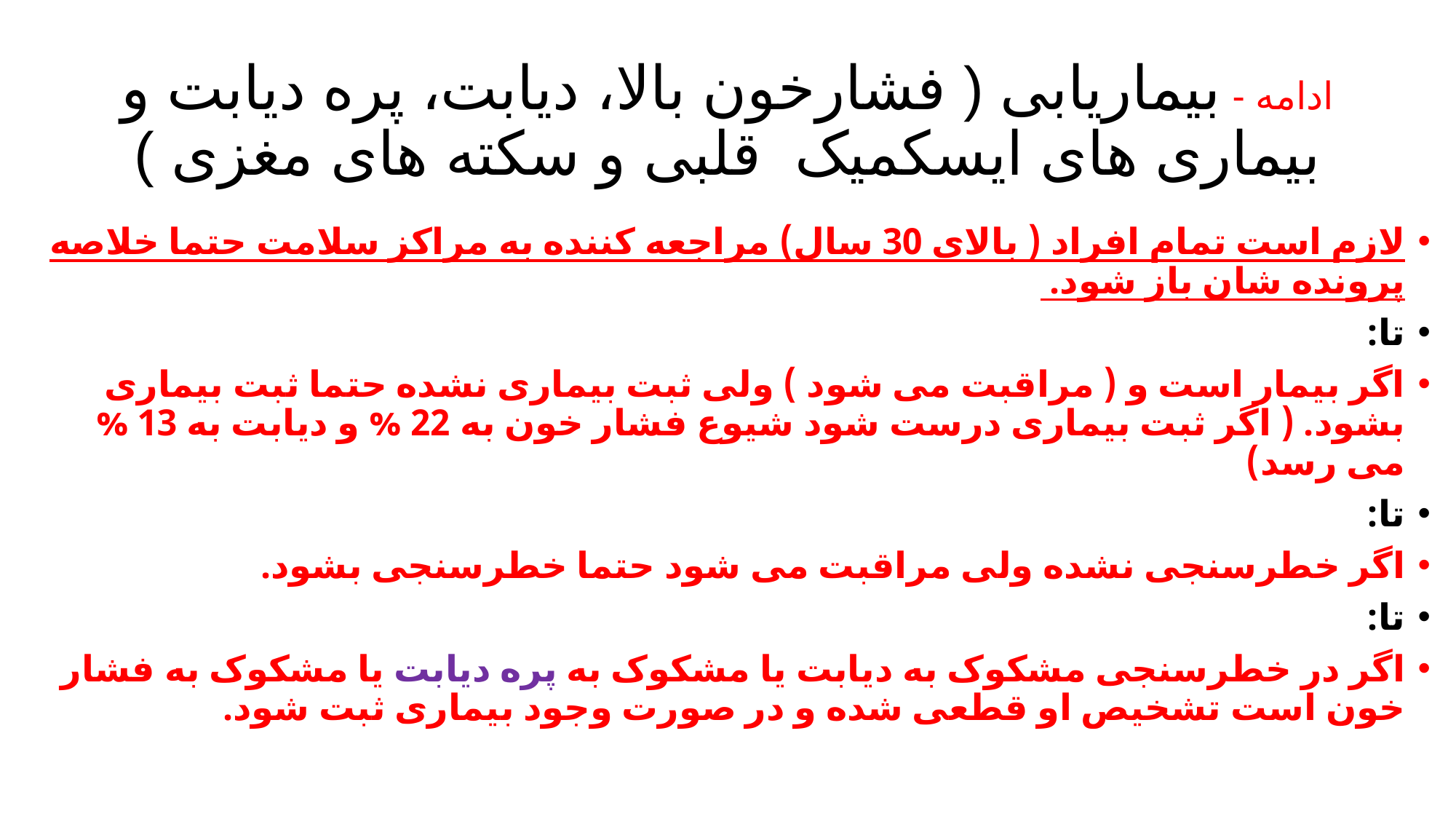

# ادامه - بیماریابی ( فشارخون بالا، دیابت، پره دیابت و بیماری های ایسکمیک  قلبی و سکته های مغزی )
لازم است تمام افراد ( بالای 30 سال) مراجعه کننده به مراکز سلامت حتما خلاصه پرونده شان باز شود.
تا:
اگر بیمار است و ( مراقبت می شود ) ولی ثبت بیماری نشده حتما ثبت بیماری بشود. ( اگر ثبت بیماری درست شود شیوع فشار خون به 22 % و دیابت به 13 % می رسد)
تا:
اگر خطرسنجی نشده ولی مراقبت می شود حتما خطرسنجی بشود.
تا:
اگر در خطرسنجی مشکوک به دیابت یا مشکوک به پره دیابت یا مشکوک به فشار خون است تشخیص او قطعی شده و در صورت وجود بیماری ثبت شود.